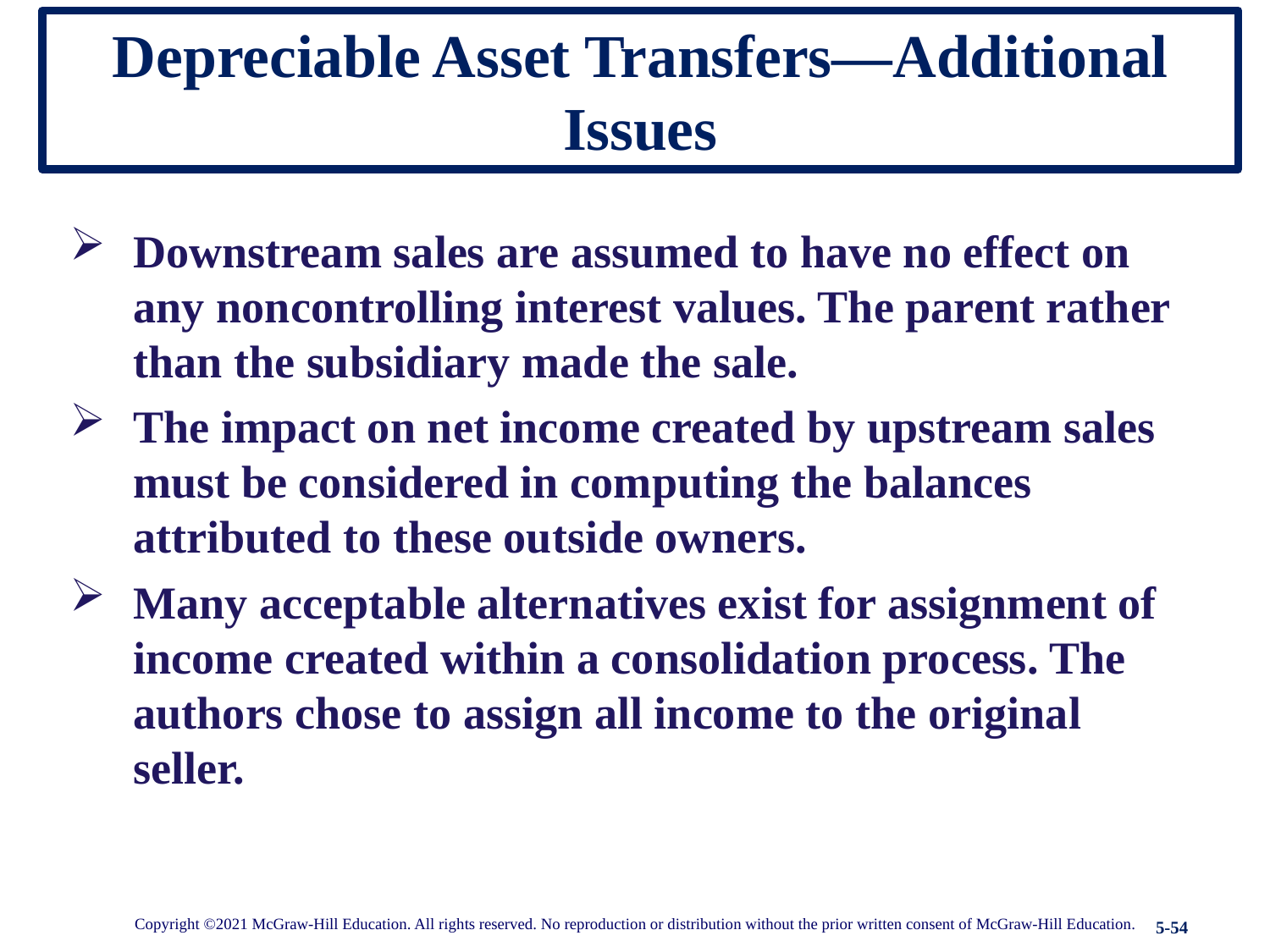

# Depreciable Asset Transfers—Additional Issues
Downstream sales are assumed to have no effect on any noncontrolling interest values. The parent rather than the subsidiary made the sale.
The impact on net income created by upstream sales must be considered in computing the balances attributed to these outside owners.
Many acceptable alternatives exist for assignment of income created within a consolidation process. The authors chose to assign all income to the original seller.
Copyright ©2021 McGraw-Hill Education. All rights reserved. No reproduction or distribution without the prior written consent of McGraw-Hill Education.
5-54